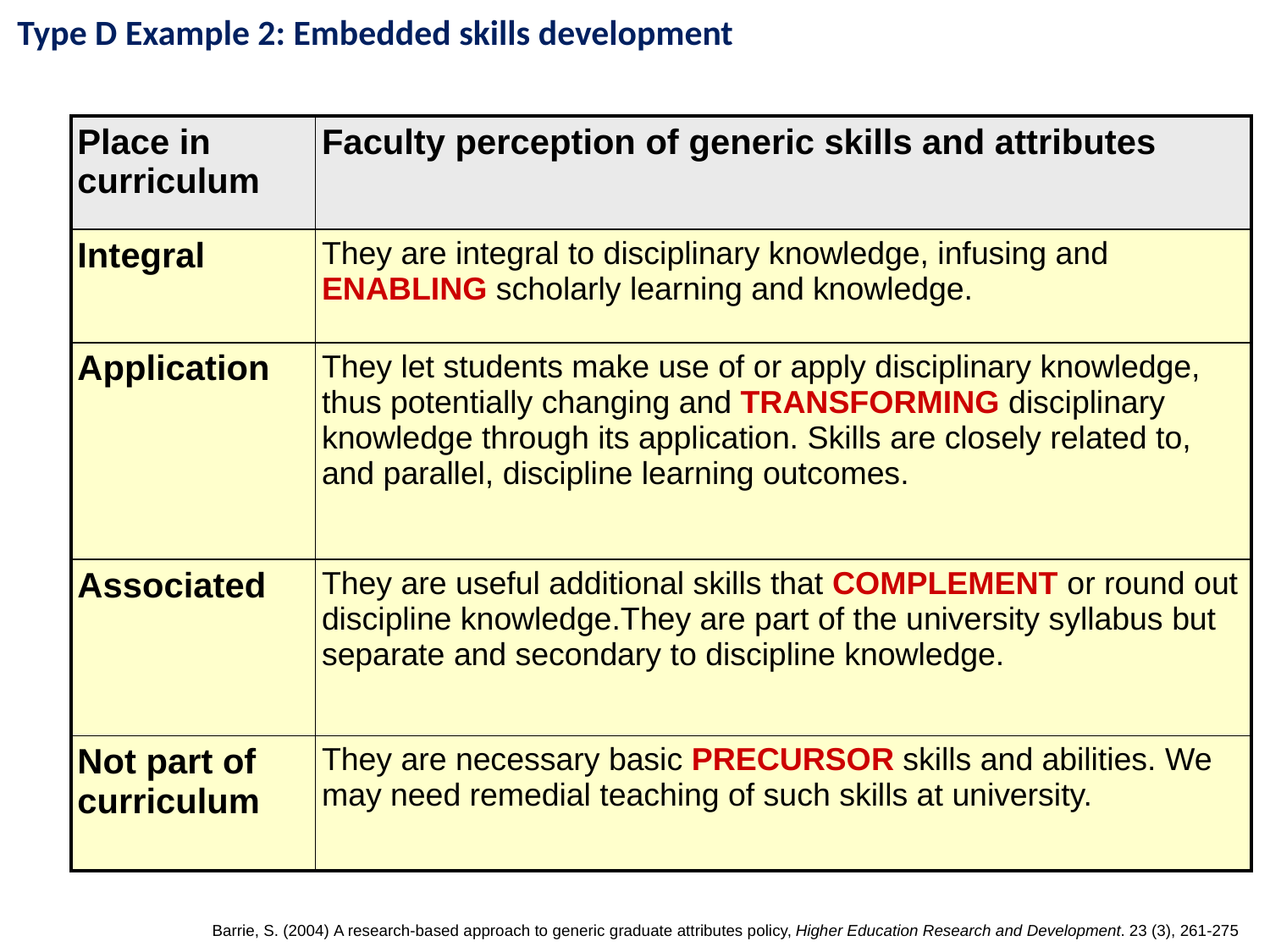

Type D Example 2: Embedded skills development
| Place in curriculum | Faculty perception of generic skills and attributes |
| --- | --- |
| Integral | They are integral to disciplinary knowledge, infusing and ENABLING scholarly learning and knowledge. |
| Application | They let students make use of or apply disciplinary knowledge, thus potentially changing and TRANSFORMING disciplinary knowledge through its application. Skills are closely related to, and parallel, discipline learning outcomes. |
| Associated | They are useful additional skills that COMPLEMENT or round out discipline knowledge.They are part of the university syllabus but separate and secondary to discipline knowledge. |
| Not part of curriculum | They are necessary basic PRECURSOR skills and abilities. We may need remedial teaching of such skills at university. |
Barrie, S. (2004) A research-based approach to generic graduate attributes policy, Higher Education Research and Development. 23 (3), 261-275